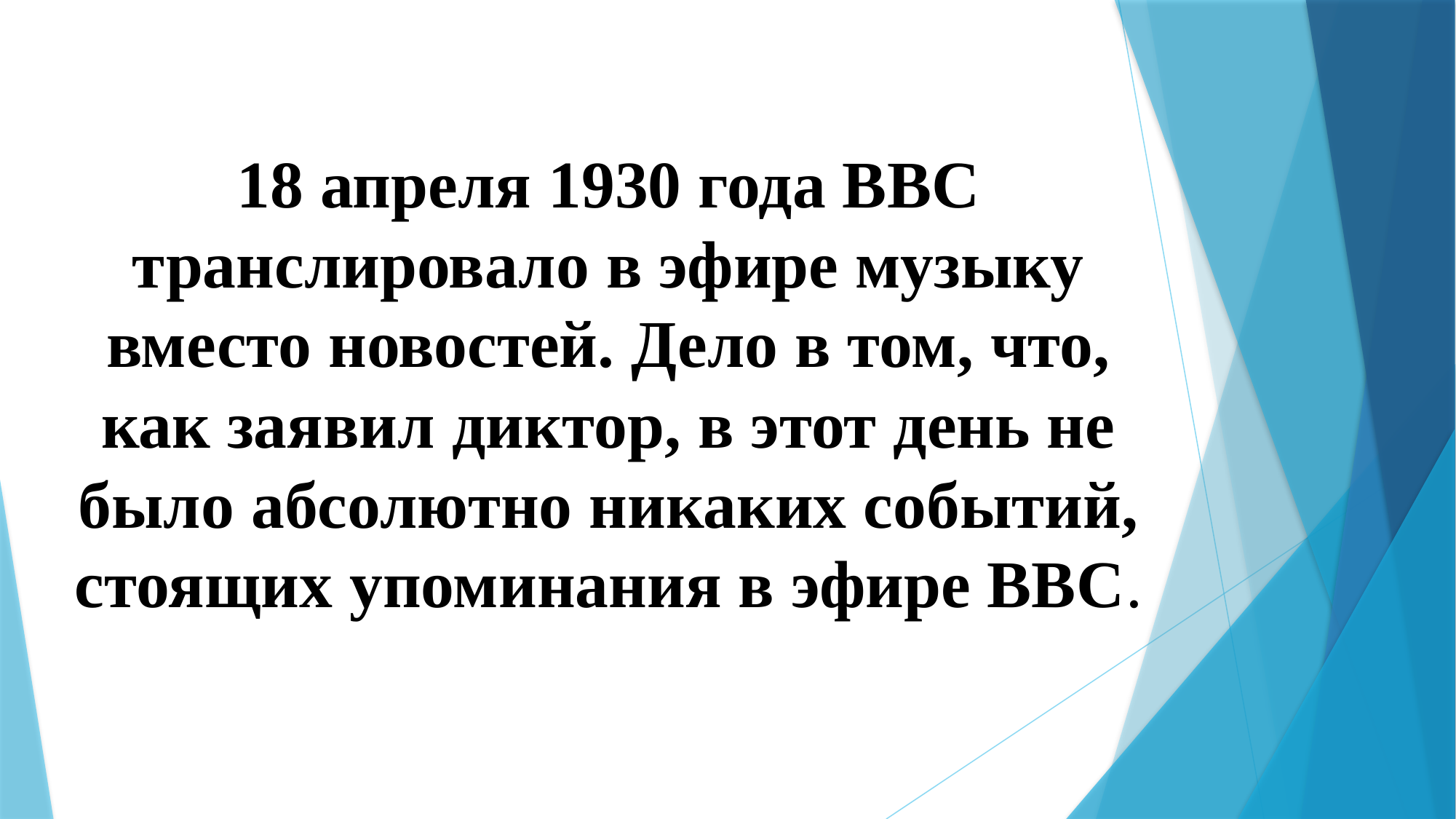

18 апреля 1930 года BBC транслировало в эфире музыку вместо новостей. Дело в том, что, как заявил диктор, в этот день не было абсолютно никаких событий, стоящих упоминания в эфире BBC.